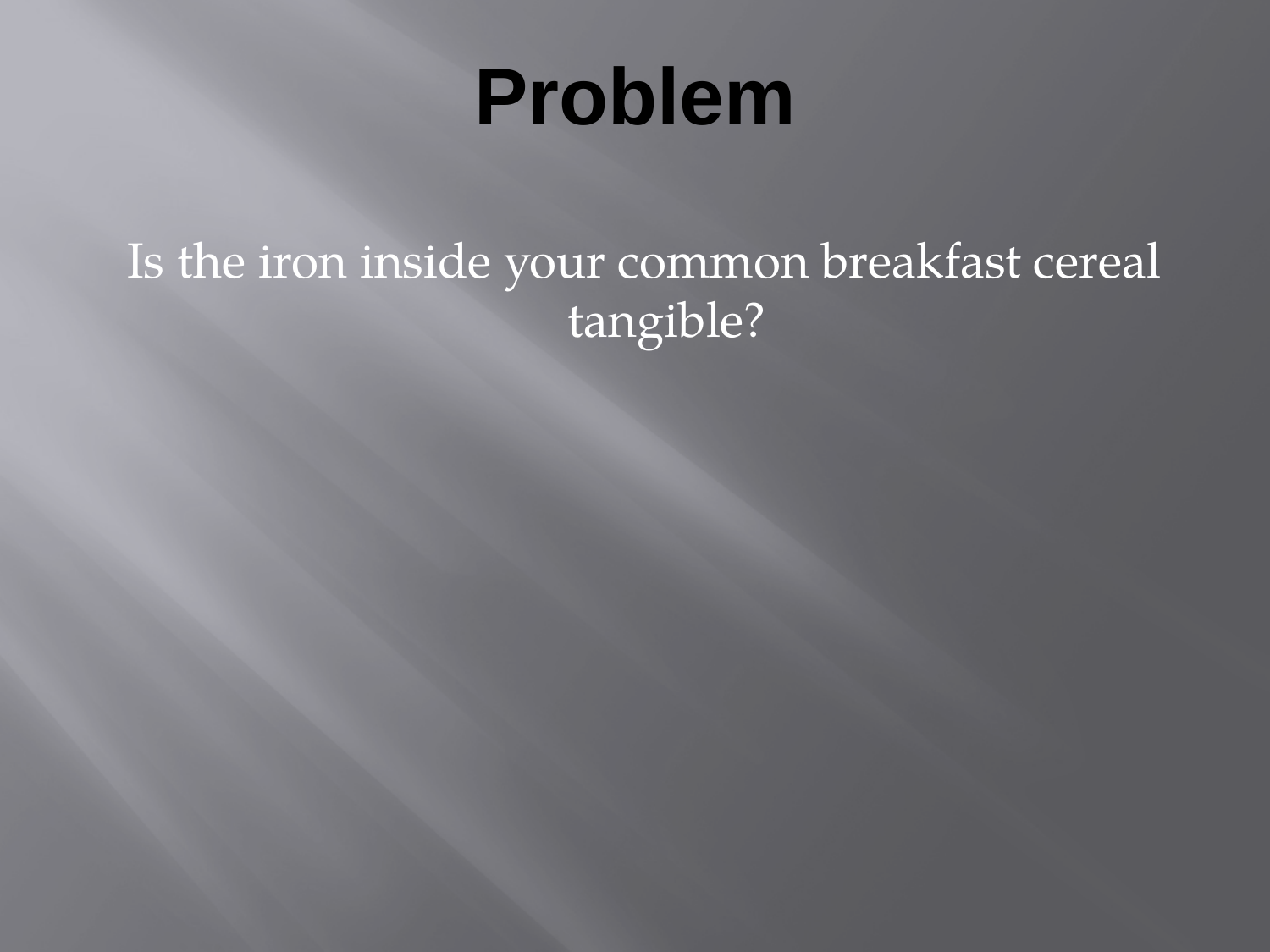

# Problem
Is the iron inside your common breakfast cereal tangible?